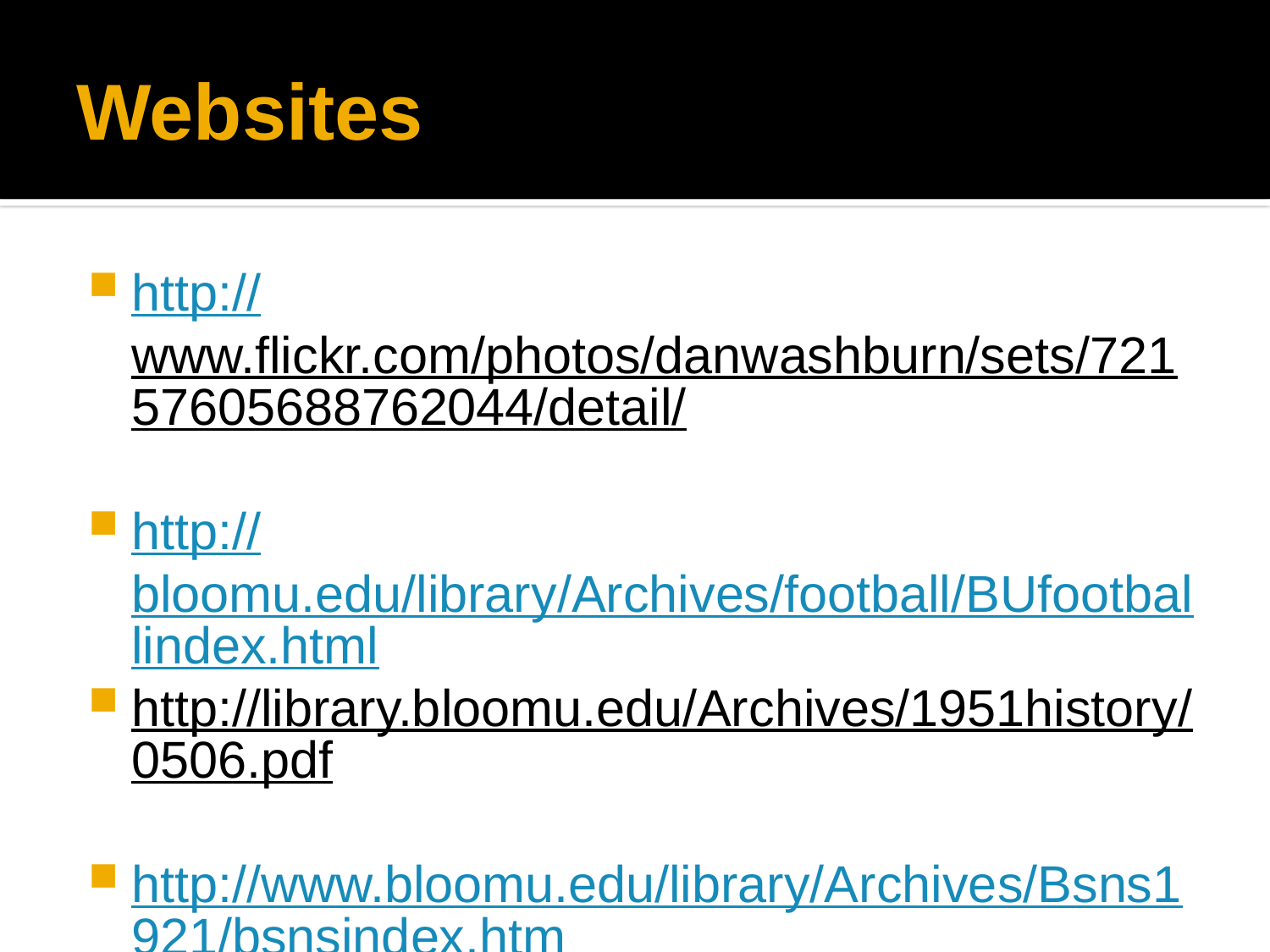

# Websites
http://www.flickr.com/photos/danwashburn/sets/72157605688762044/detail/
http://bloomu.edu/library/Archives/football/BUfootballindex.html
http://library.bloomu.edu/Archives/1951history/0506.pdf
http://www.bloomu.edu/library/Archives/Bsns1921/bsnsindex.htm
http://www.archive.org/details/obiter1961bloo
http://www.bloomu.edu/studentlife/organizations